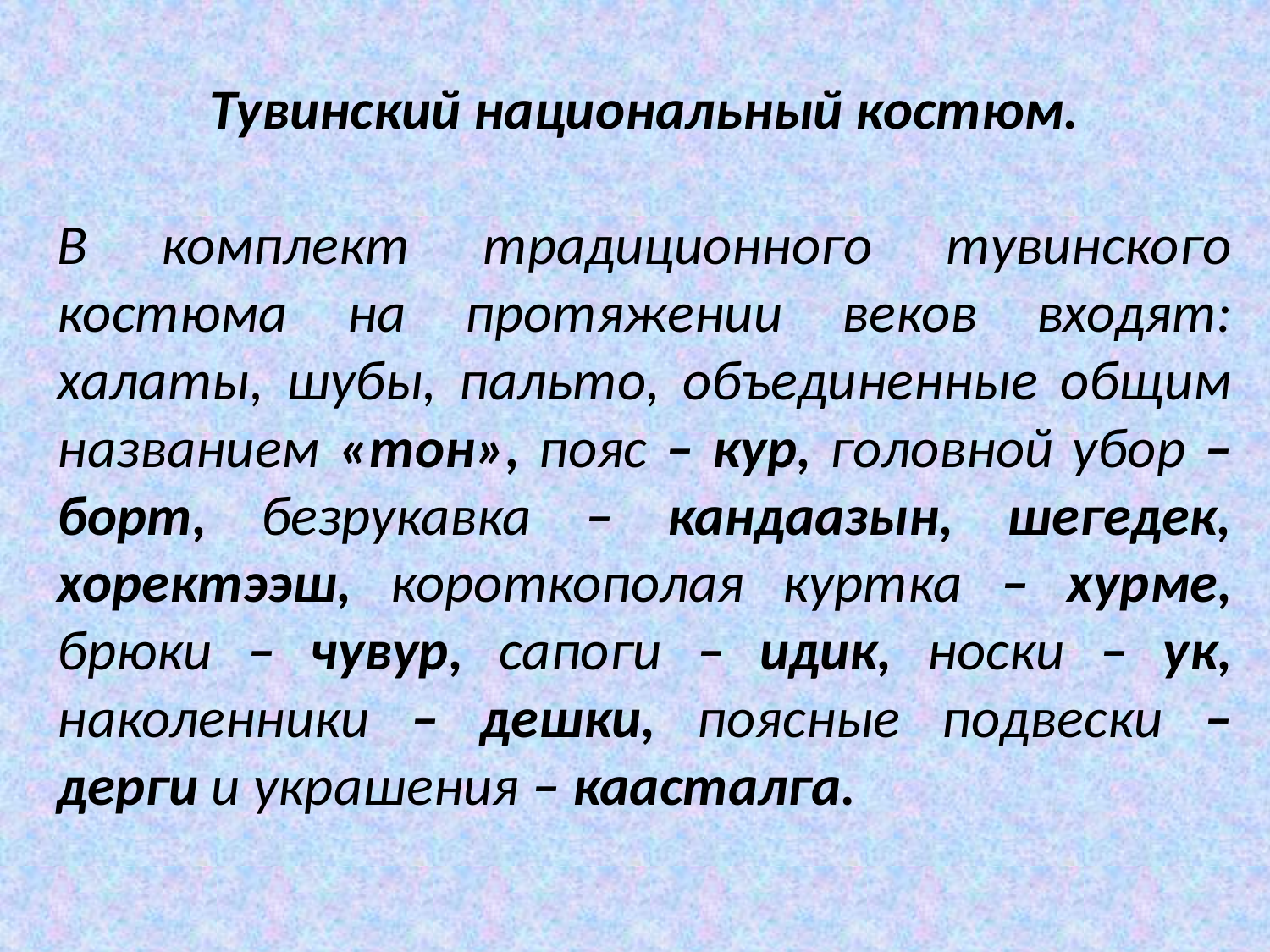

Тувинский национальный костюм.

В комплект традиционного тувинского костюма на протяжении веков входят: халаты, шубы, пальто, объединенные общим названием «тон», пояс – кур, головной убор – борт, безрукавка – кандаазын, шегедек, хоректээш, короткополая куртка – хурме, брюки – чувур, сапоги – идик, носки – ук, наколенники – дешки, поясные подвески – дерги и украшения – каасталга.